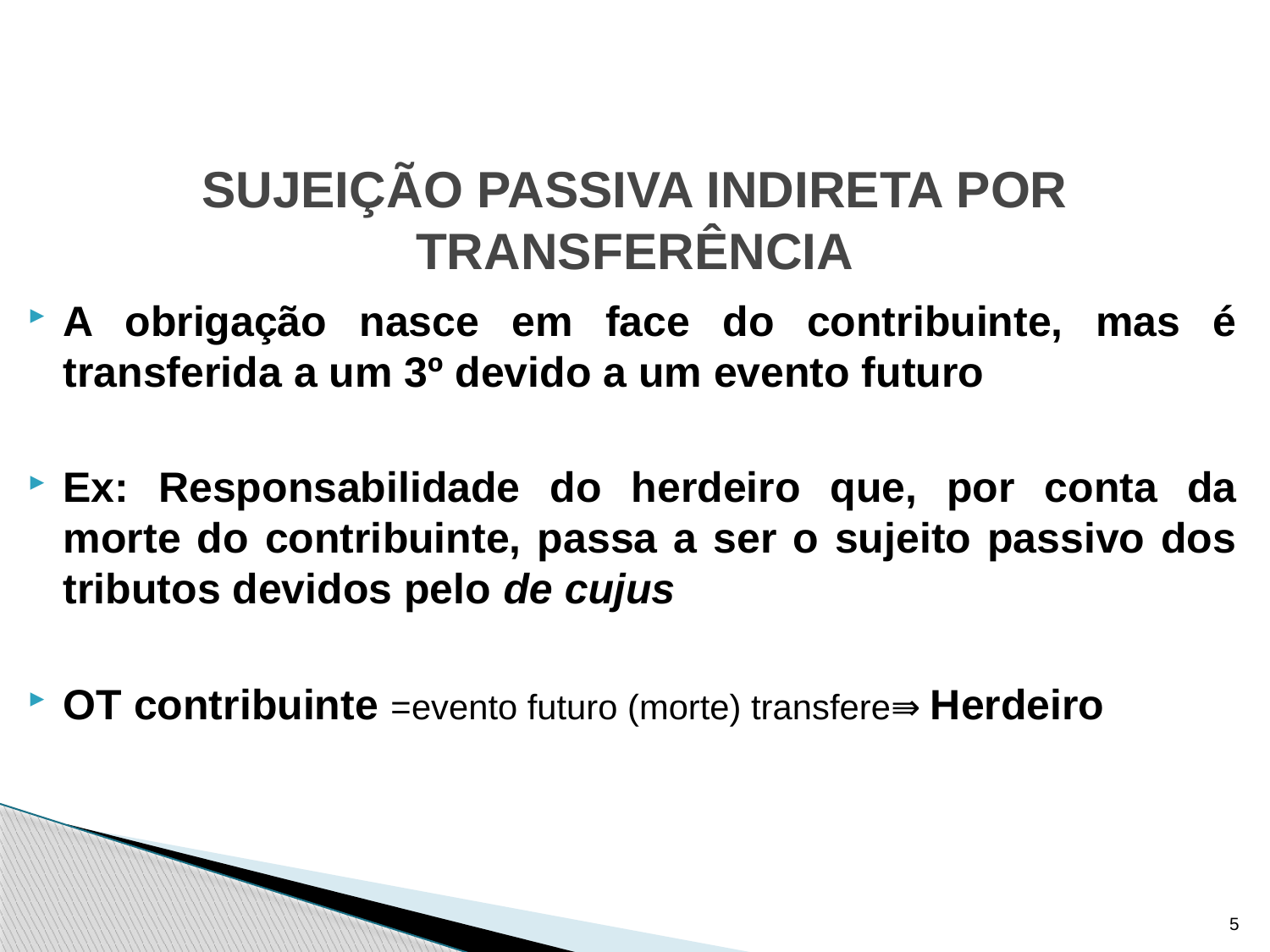

# SUJEIÇÃO PASSIVA INDIRETA POR TRANSFERÊNCIA
A obrigação nasce em face do contribuinte, mas é transferida a um 3º devido a um evento futuro

Ex: Responsabilidade do herdeiro que, por conta da morte do contribuinte, passa a ser o sujeito passivo dos tributos devidos pelo de cujus

OT contribuinte =evento futuro (morte) transfere⇛ Herdeiro

5